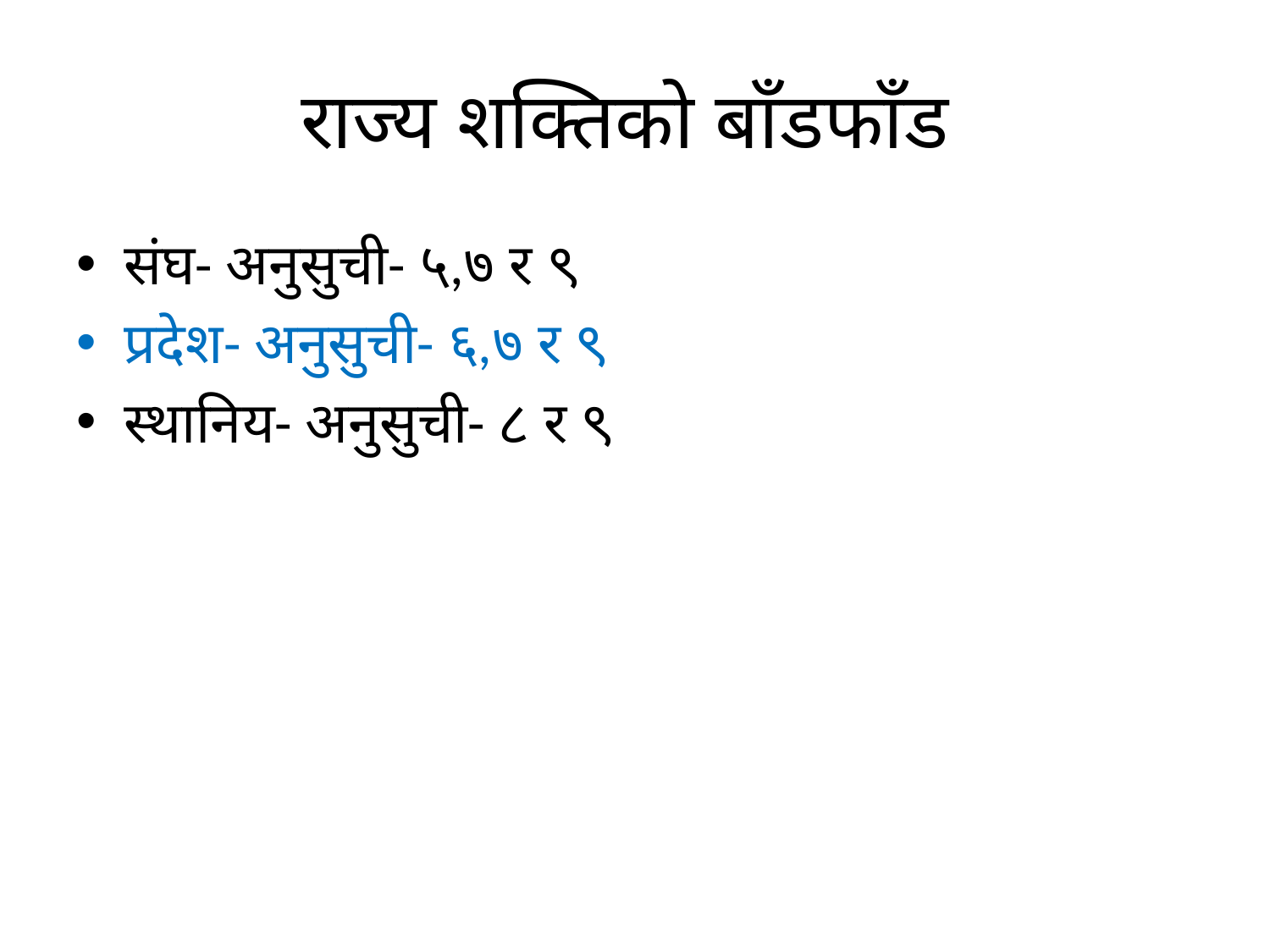

# राज्य शक्तिको बाँडफाँड
संघ- अनुसुची- ५,७ र ९
प्रदेश- अनुसुची- ६,७ र ९
स्थानिय- अनुसुची- ८ र ९